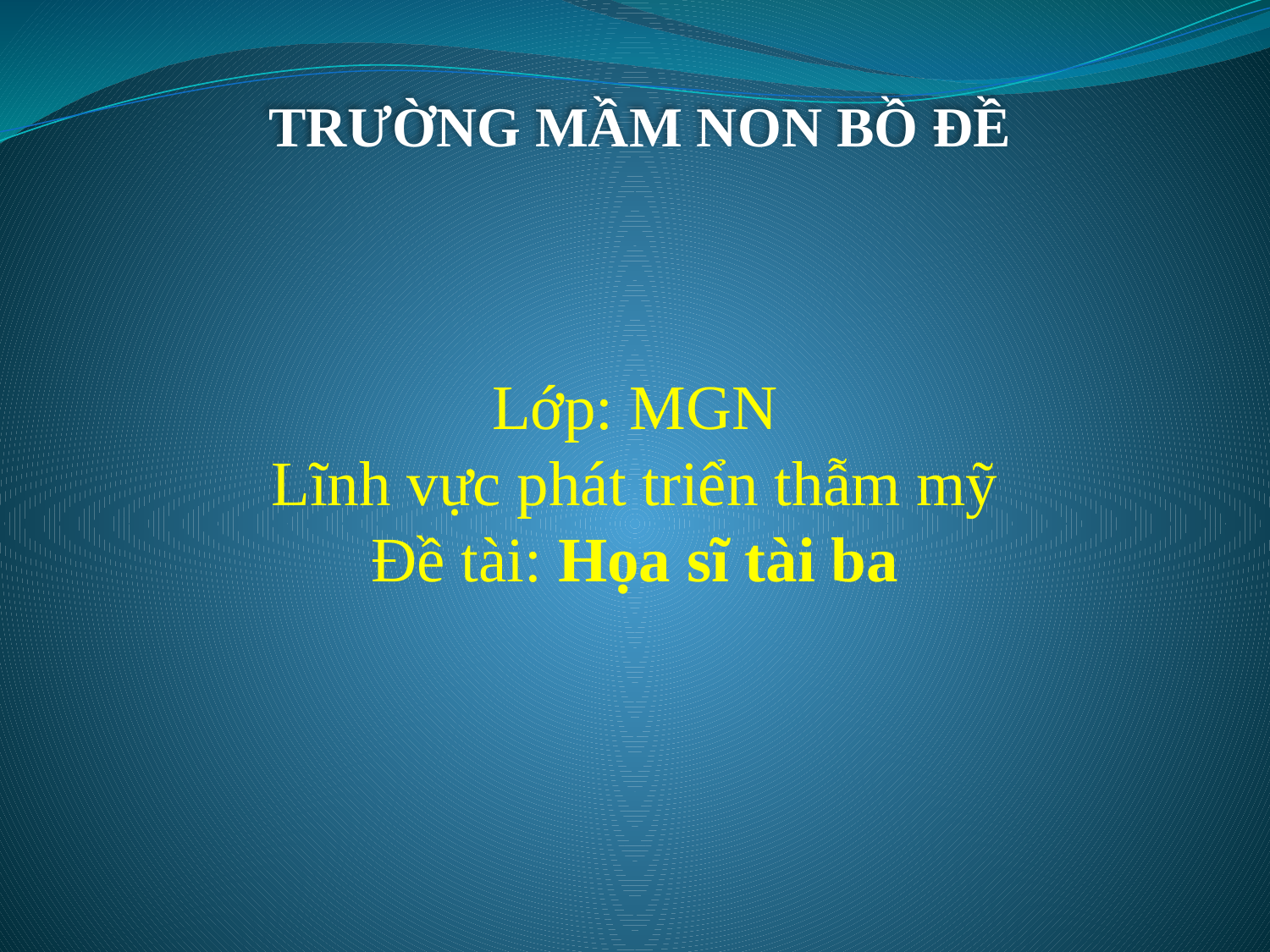

TRƯỜNG MẦM NON BỒ ĐỀ
#
Lớp: MGN
Lĩnh vực phát triển thẫm mỹ
Đề tài: Họa sĩ tài ba